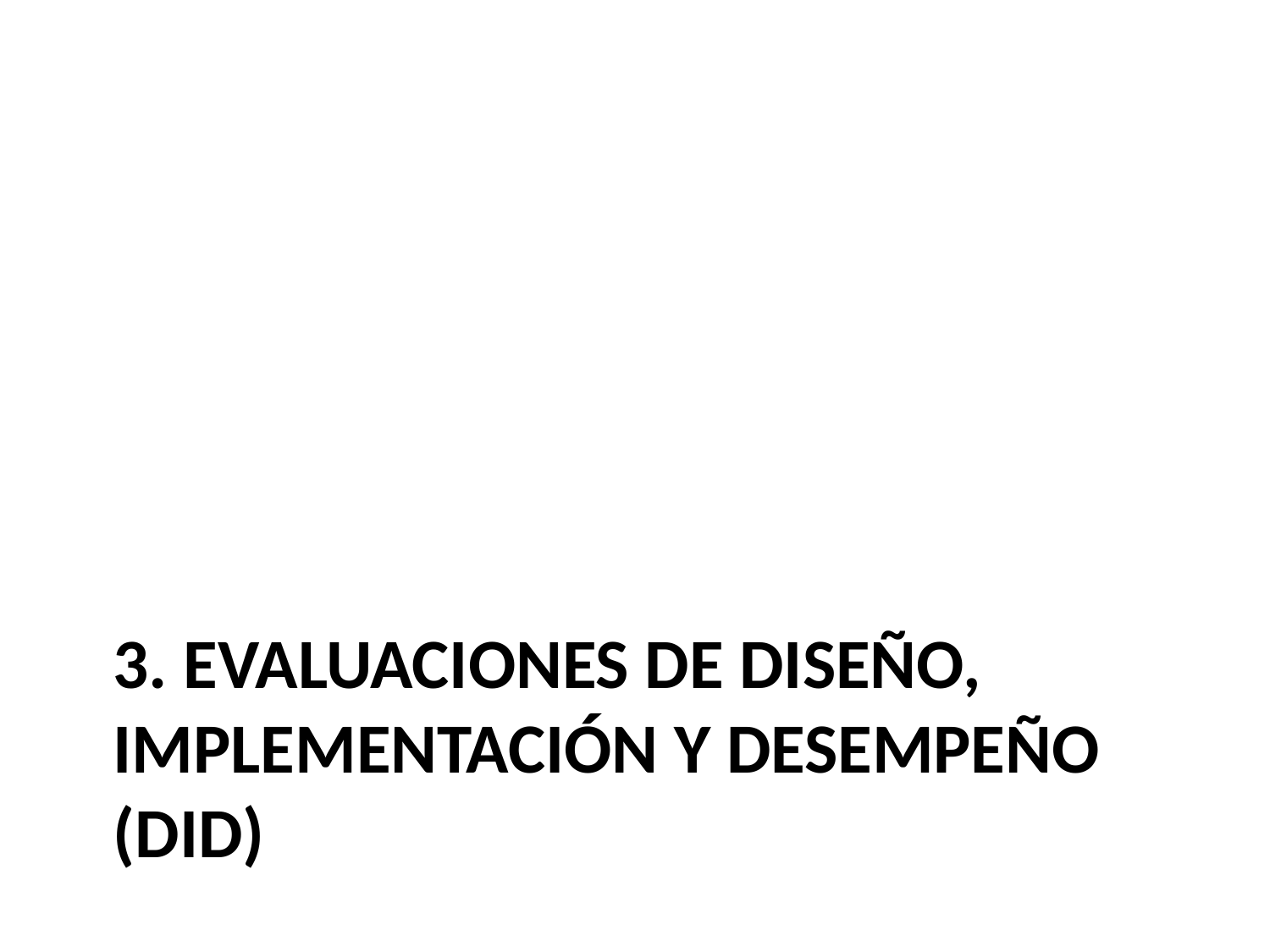

# 3. EvaluaciONES de DISEÑO, IMPLEMENTACIÓN Y DESEMPEÑO (did)